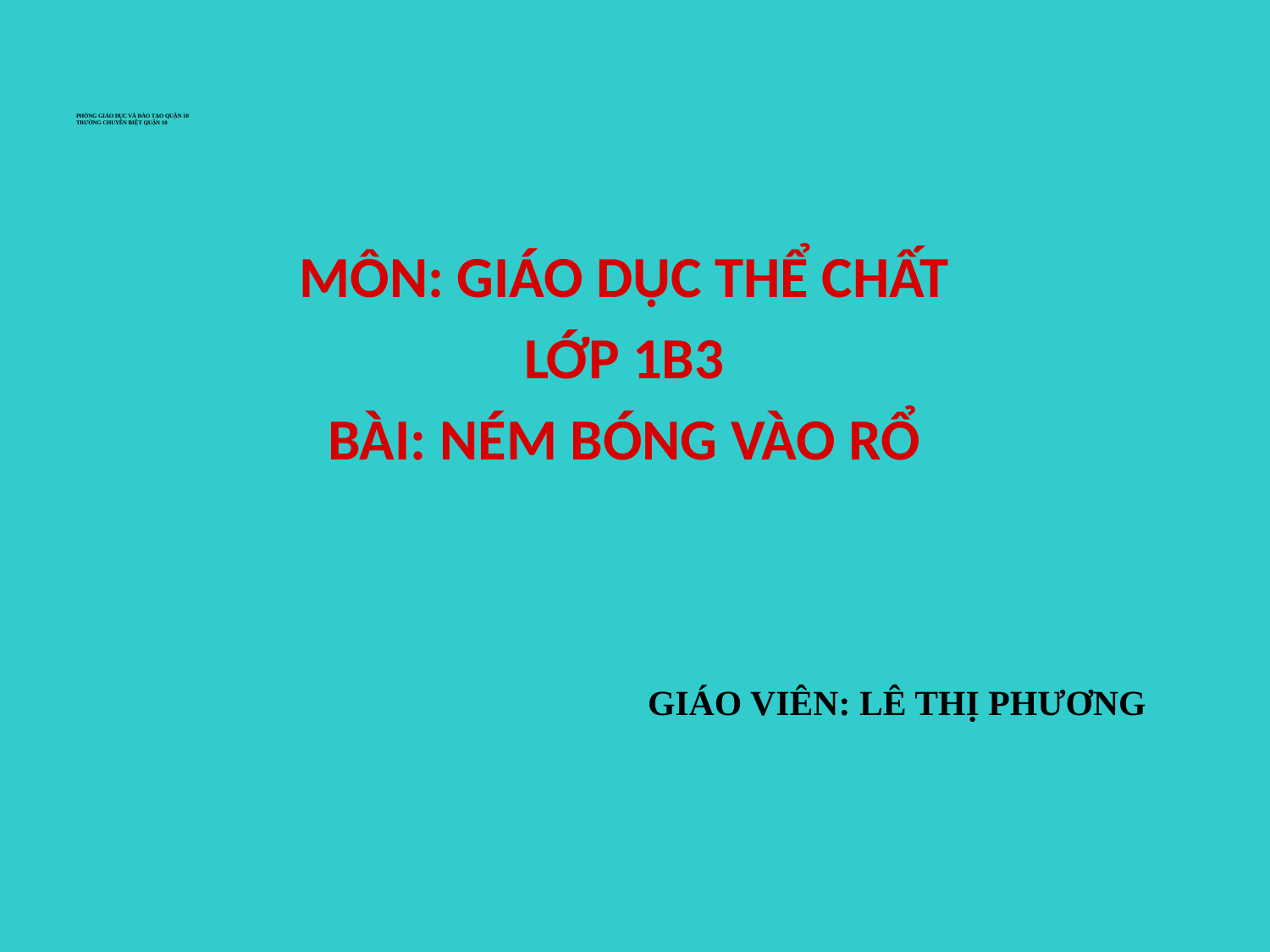

# PHÒNG GIÁO DỤC VÀ ĐÀO TẠO QUẬN 10 TRƯỜNG CHUYÊN BIỆT QUẬN 10
MÔN: GIÁO DỤC THỂ CHẤT
LỚP 1B3
BÀI: NÉM BÓNG VÀO RỔ

                                                        GIÁO VIÊN: LÊ THỊ PHƯƠNG